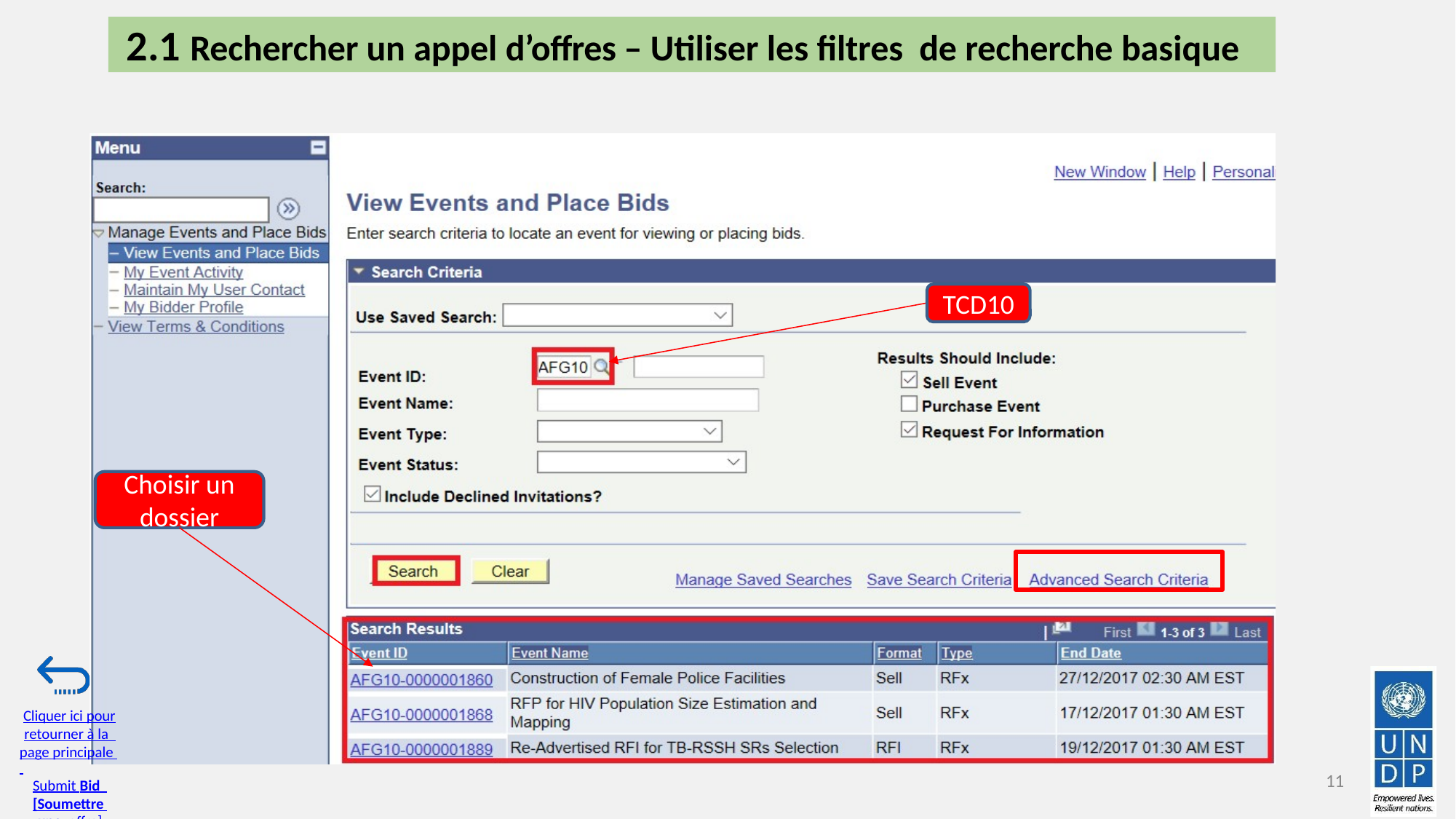

# 2.1 Rechercher un appel d’offres – Utiliser les filtres  de recherche basique

TCD10
Choisir un dossier

Cliquer ici pour
retourner à la  page principale  Submit Bid  [Soumettre une  offre]
11